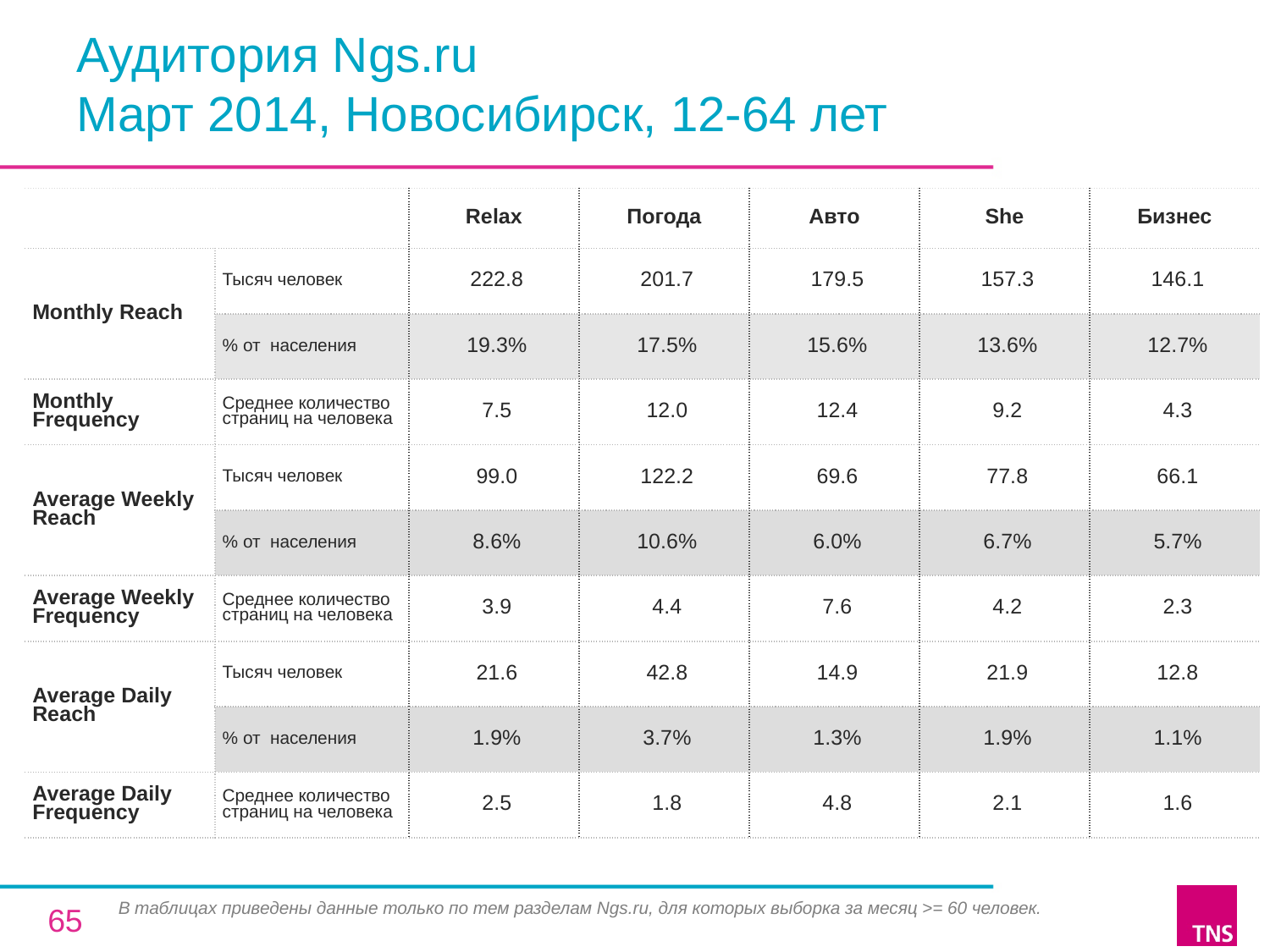

# Аудитория Ngs.ru Март 2014, Новосибирск, 12-64 лет
|  |  | Relax | Погода | Авто | She | Бизнес |
| --- | --- | --- | --- | --- | --- | --- |
| Monthly Reach | Тысяч человек | 222.8 | 201.7 | 179.5 | 157.3 | 146.1 |
|  | % от населения | 19.3% | 17.5% | 15.6% | 13.6% | 12.7% |
| Monthly Frequency | Среднее количество страниц на человека | 7.5 | 12.0 | 12.4 | 9.2 | 4.3 |
| Average Weekly Reach | Тысяч человек | 99.0 | 122.2 | 69.6 | 77.8 | 66.1 |
|  | % от населения | 8.6% | 10.6% | 6.0% | 6.7% | 5.7% |
| Average Weekly Frequency | Среднее количество страниц на человека | 3.9 | 4.4 | 7.6 | 4.2 | 2.3 |
| Average Daily Reach | Тысяч человек | 21.6 | 42.8 | 14.9 | 21.9 | 12.8 |
|  | % от населения | 1.9% | 3.7% | 1.3% | 1.9% | 1.1% |
| Average Daily Frequency | Среднее количество страниц на человека | 2.5 | 1.8 | 4.8 | 2.1 | 1.6 |
В таблицах приведены данные только по тем разделам Ngs.ru, для которых выборка за месяц >= 60 человек.
65